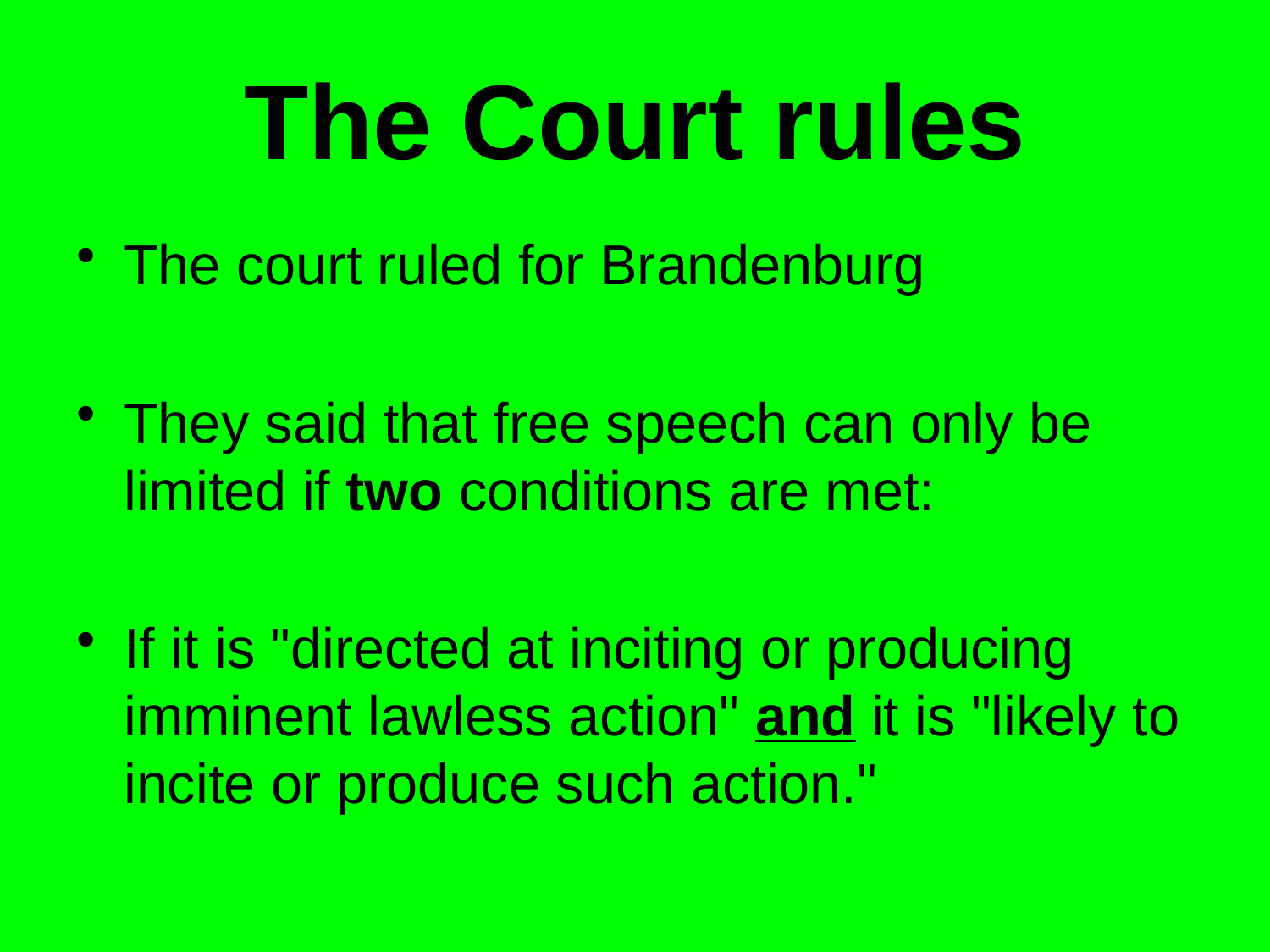

# The Court rules
The court ruled for Brandenburg

They said that free speech can only be limited if two conditions are met:

If it is "directed at inciting or producing imminent lawless action" and it is "likely to incite or produce such action."